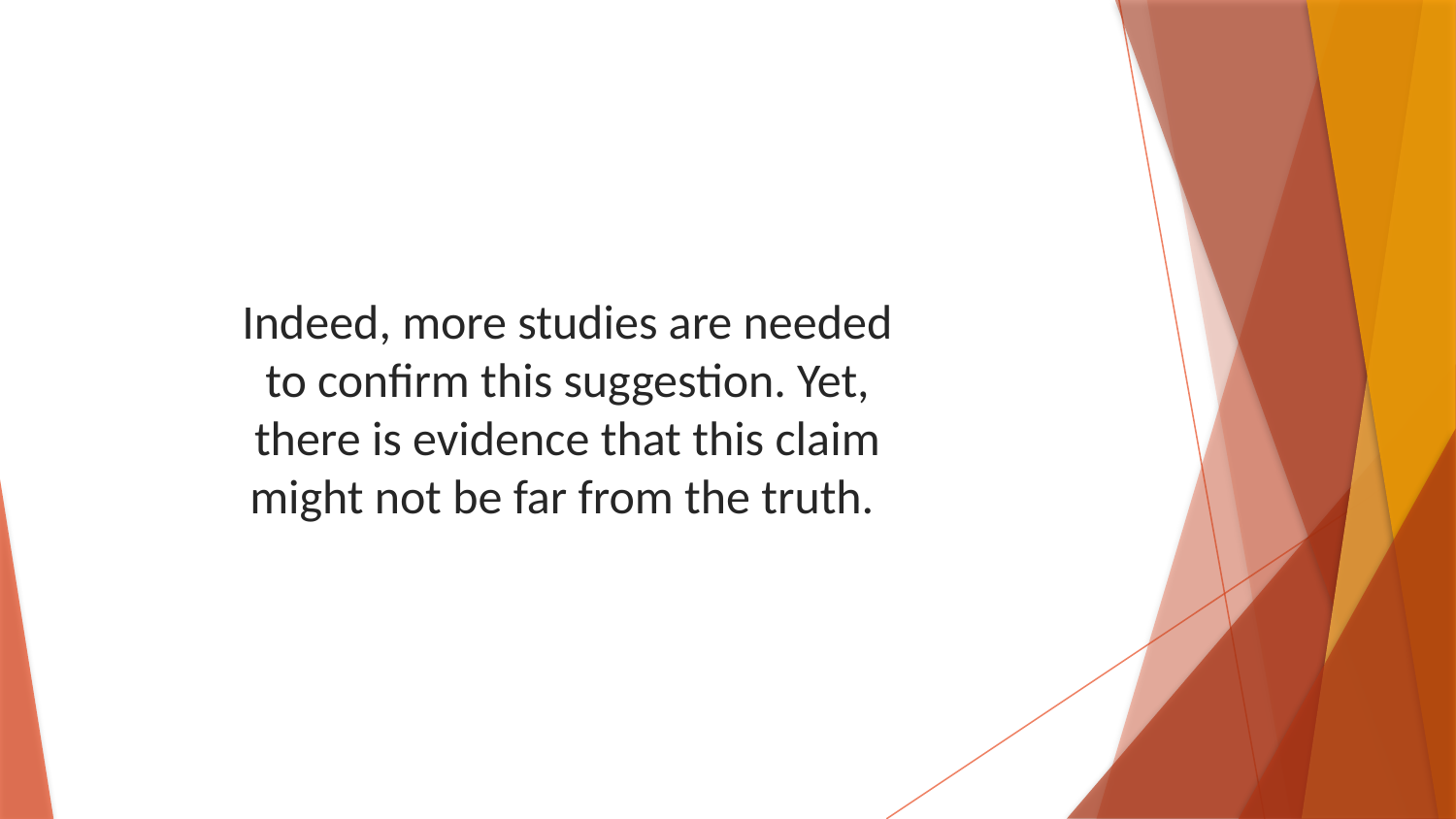

Indeed, more studies are needed to confirm this suggestion. Yet, there is evidence that this claim might not be far from the truth.